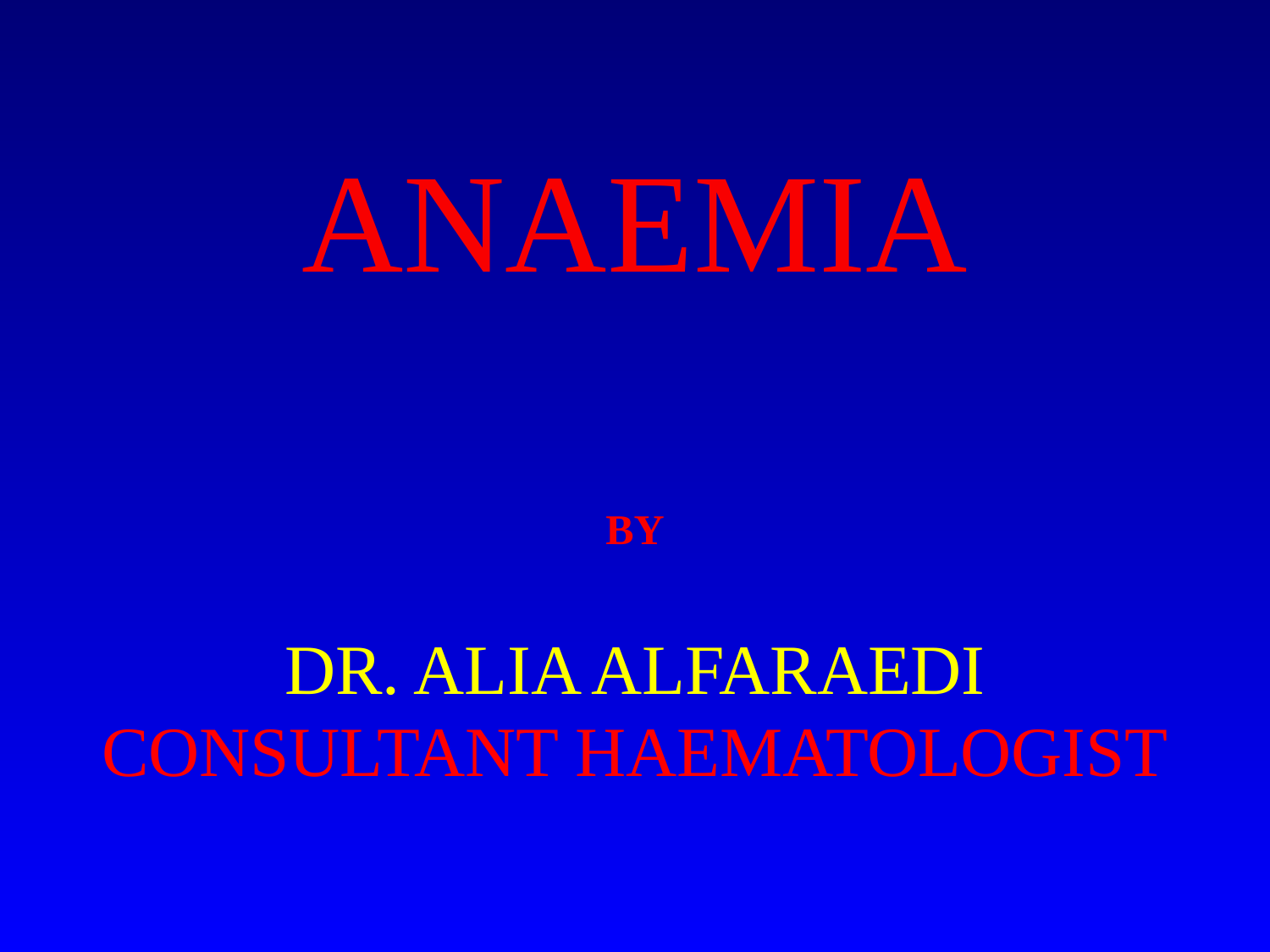

# ANAEMIA
BY

DR. ALIA ALFARAEDI
CONSULTANT HAEMATOLOGIST